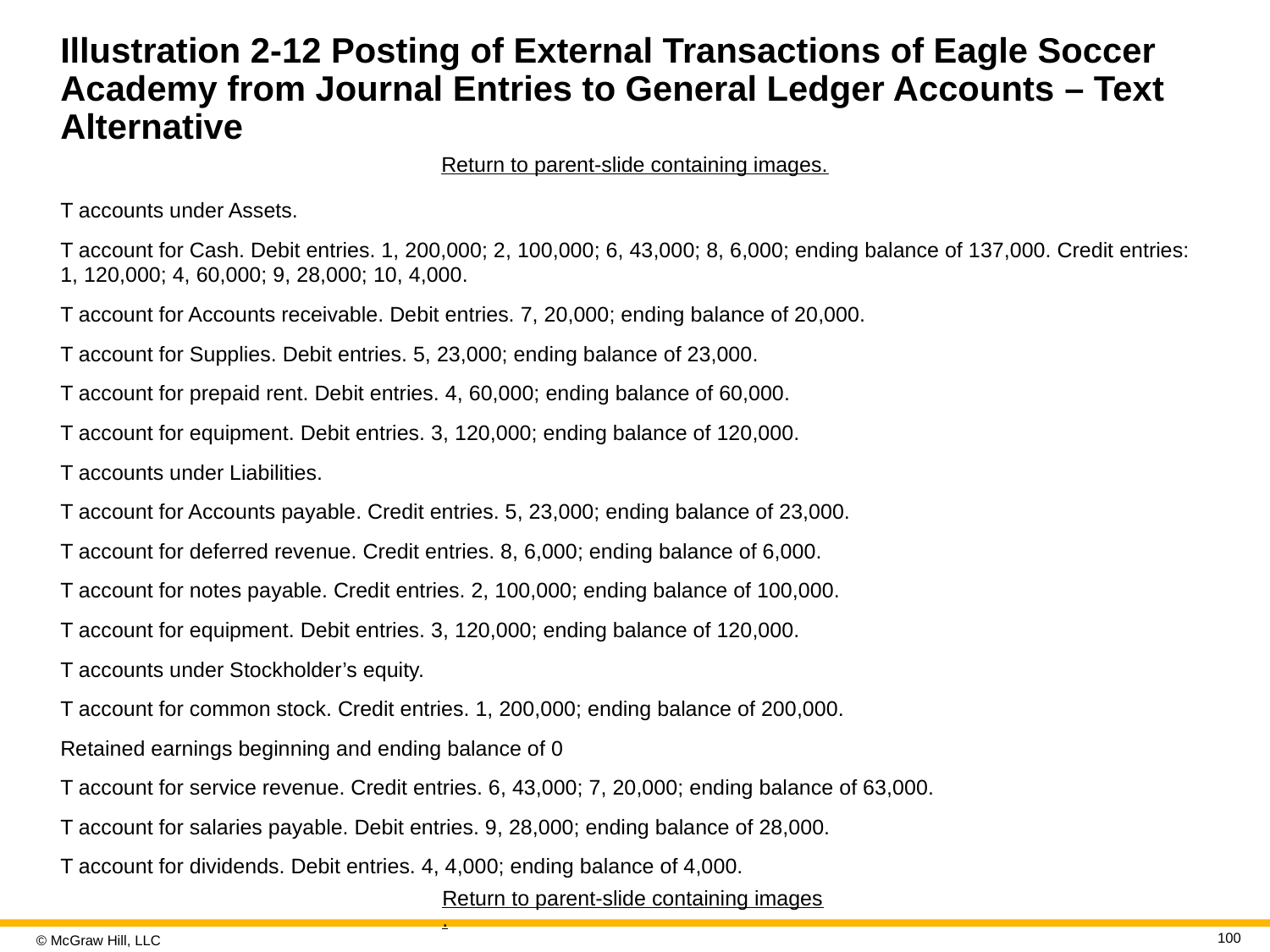

# Illustration 2-12 Posting of External Transactions of Eagle Soccer Academy from Journal Entries to General Ledger Accounts – Text Alternative
Return to parent-slide containing images.
T accounts under Assets.
T account for Cash. Debit entries. 1, 200,000; 2, 100,000; 6, 43,000; 8, 6,000; ending balance of 137,000. Credit entries: 1, 120,000; 4, 60,000; 9, 28,000; 10, 4,000.
T account for Accounts receivable. Debit entries. 7, 20,000; ending balance of 20,000.
T account for Supplies. Debit entries. 5, 23,000; ending balance of 23,000.
T account for prepaid rent. Debit entries. 4, 60,000; ending balance of 60,000.
T account for equipment. Debit entries. 3, 120,000; ending balance of 120,000.
T accounts under Liabilities.
T account for Accounts payable. Credit entries. 5, 23,000; ending balance of 23,000.
T account for deferred revenue. Credit entries. 8, 6,000; ending balance of 6,000.
T account for notes payable. Credit entries. 2, 100,000; ending balance of 100,000.
T account for equipment. Debit entries. 3, 120,000; ending balance of 120,000.
T accounts under Stockholder’s equity.
T account for common stock. Credit entries. 1, 200,000; ending balance of 200,000.
Retained earnings beginning and ending balance of 0
T account for service revenue. Credit entries. 6, 43,000; 7, 20,000; ending balance of 63,000.
T account for salaries payable. Debit entries. 9, 28,000; ending balance of 28,000.
T account for dividends. Debit entries. 4, 4,000; ending balance of 4,000.
Return to parent-slide containing images.
100